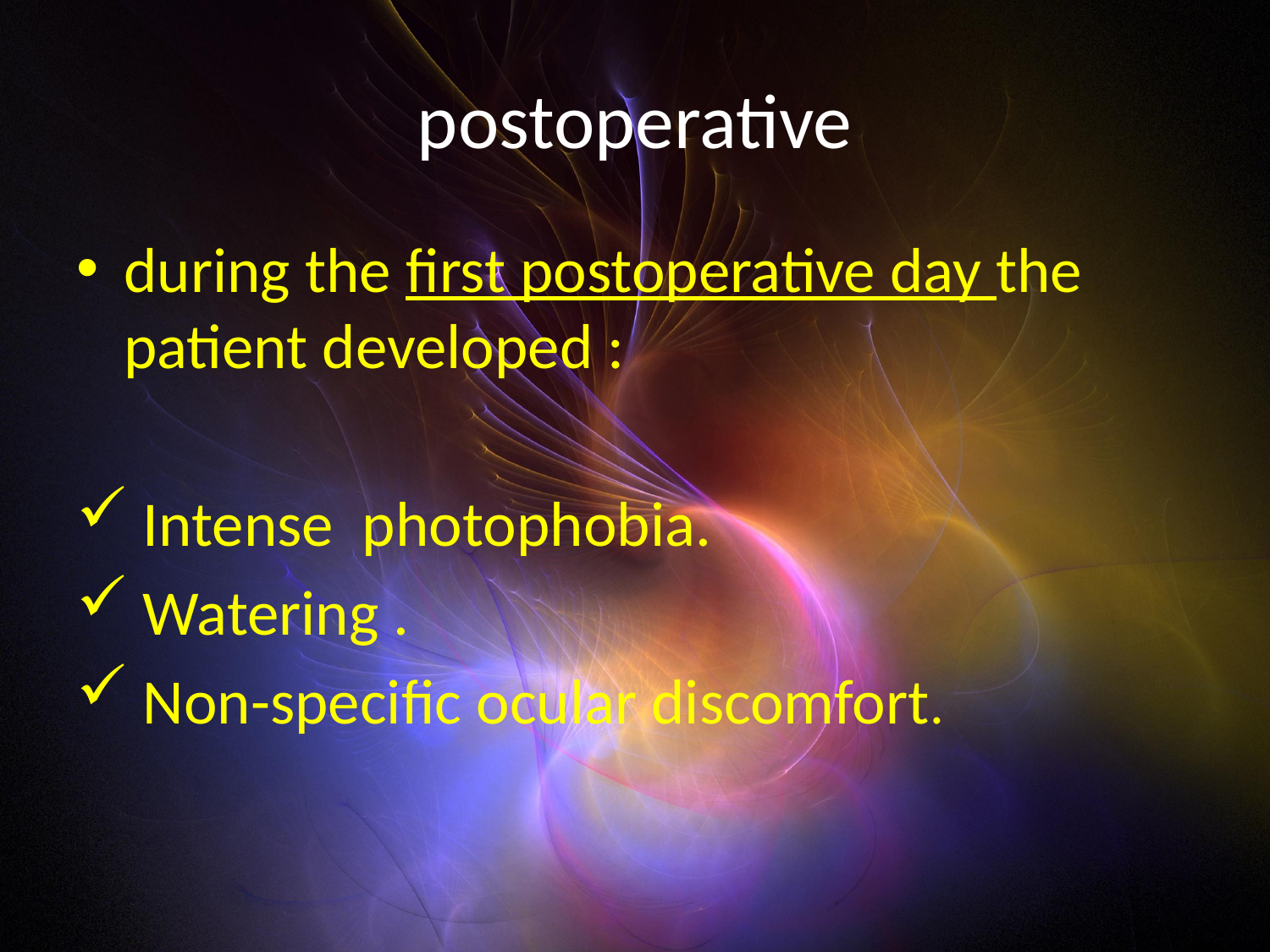

# postoperative
during the first postoperative day the patient developed :

 Intense  photophobia.
 Watering .
 Non-specific ocular discomfort.